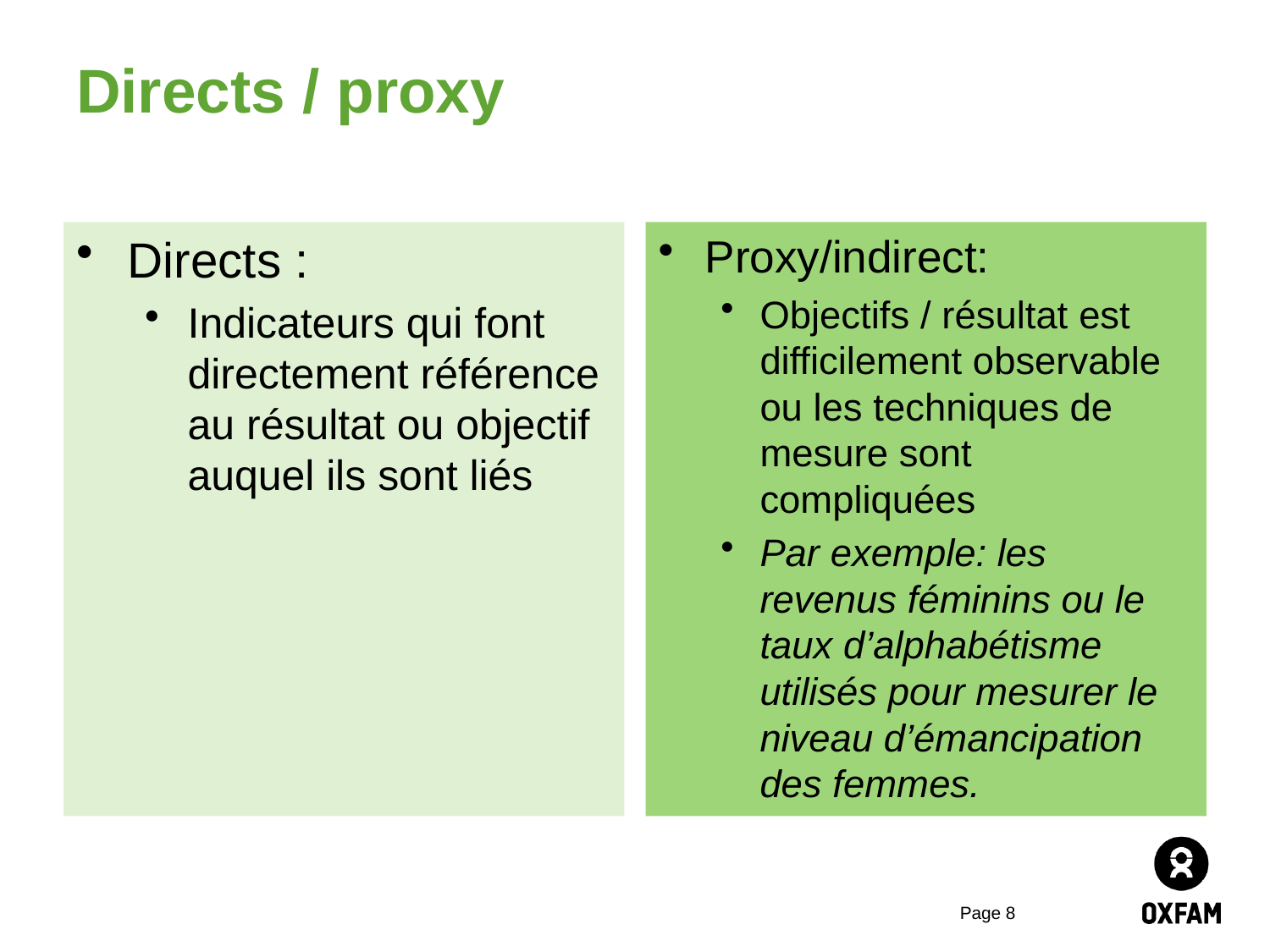

# Directs / proxy
Directs :
Indicateurs qui font directement référence au résultat ou objectif auquel ils sont liés
Proxy/indirect:
Objectifs / résultat est difficilement observable ou les techniques de mesure sont compliquées
Par exemple: les revenus féminins ou le taux d’alphabétisme utilisés pour mesurer le niveau d’émancipation des femmes.